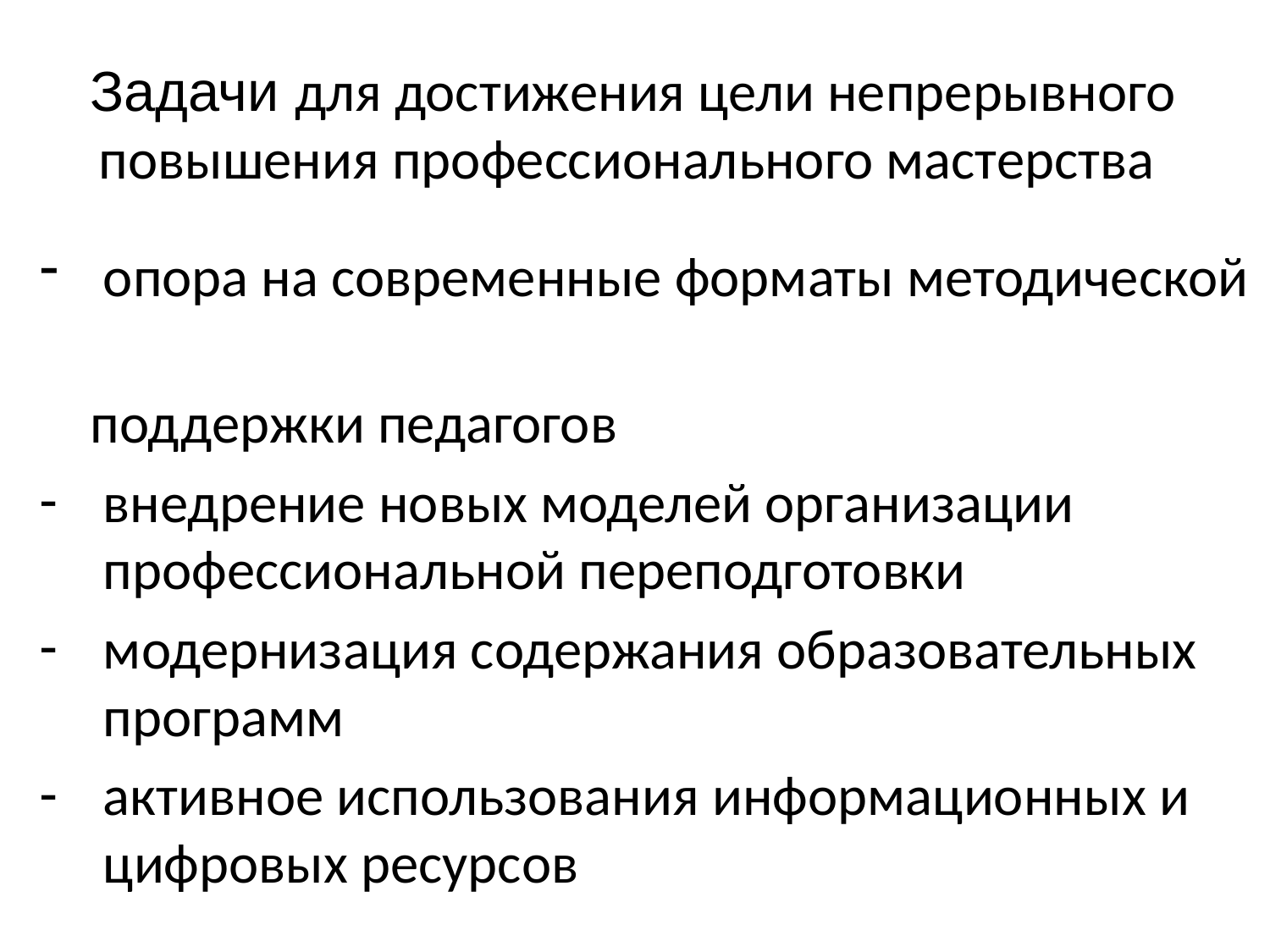

# Задачи для достижения цели непрерывного повышения профессионального мастерства
опора на современные форматы методической
    поддержки педагогов
внедрение новых моделей организации профессиональной переподготовки
модернизация содержания образовательных программ
активное использования информационных и цифровых ресурсов